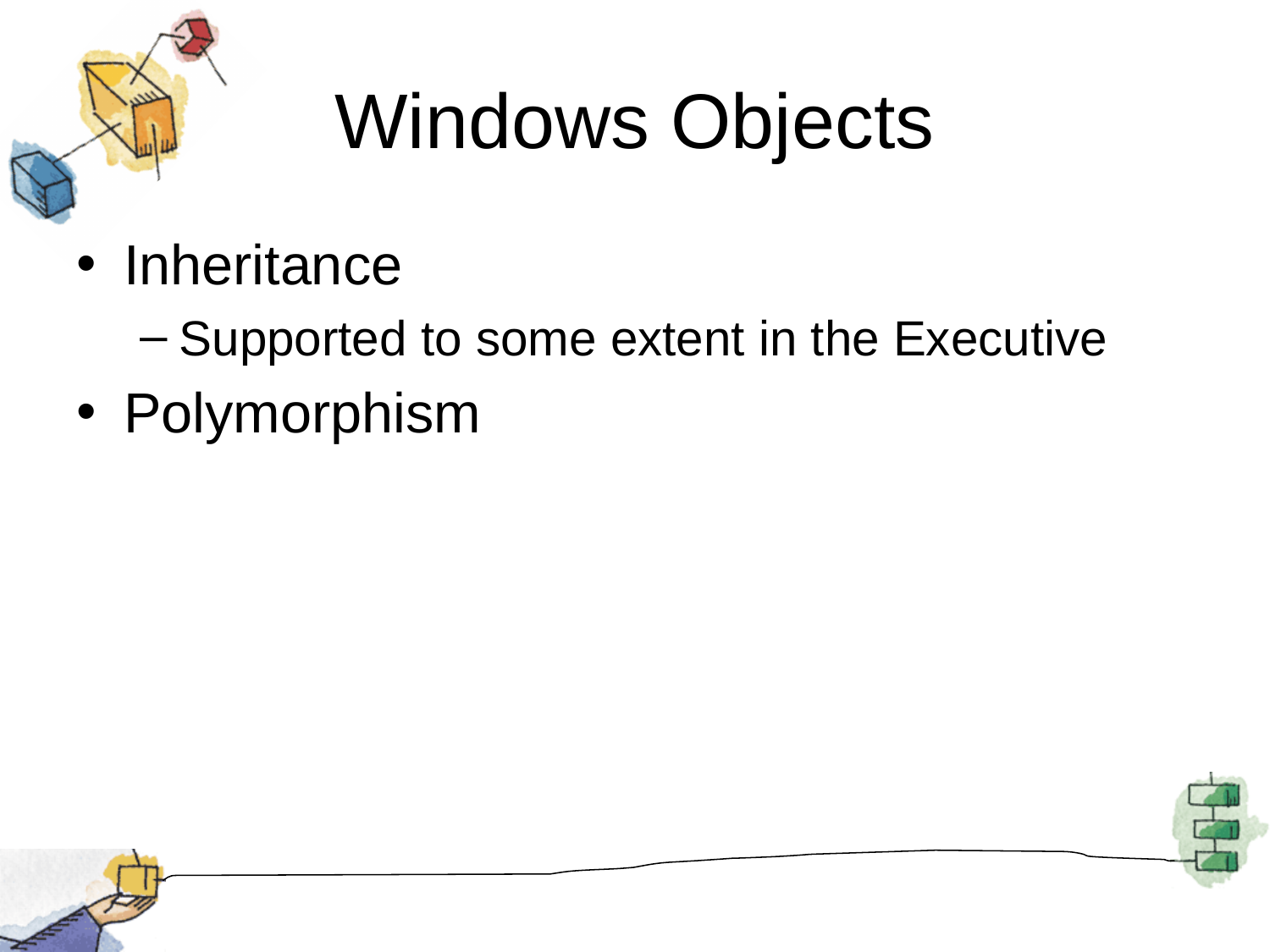

# Windows Objects
Inheritance
Supported to some extent in the Executive
Polymorphism